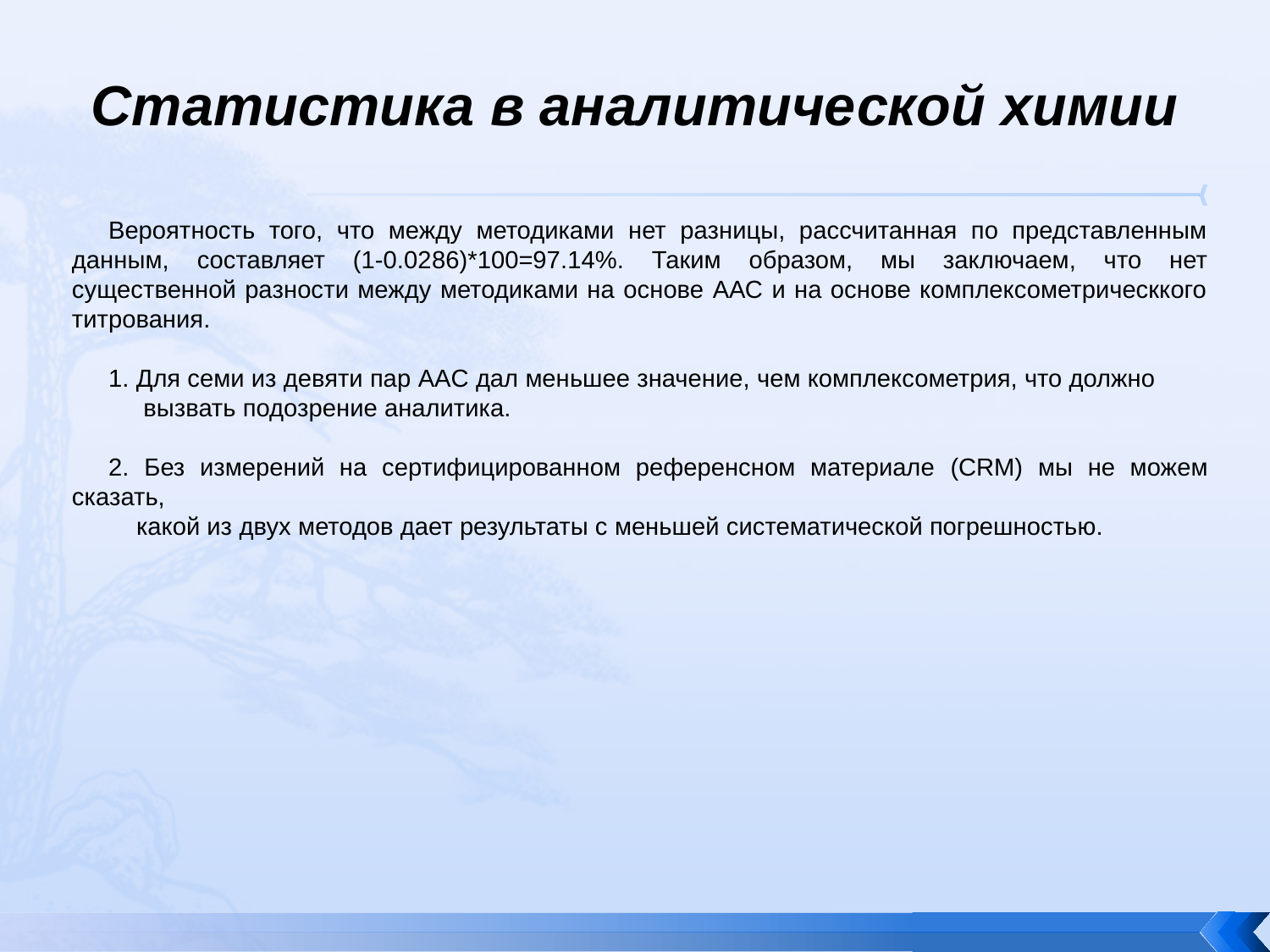

# Статистика в аналитической химии
Вероятность того, что между методиками нет разницы, рассчитанная по представленным данным, составляет (1-0.0286)*100=97.14%. Таким образом, мы заключаем, что нет существенной разности между методиками на основе ААС и на основе комплексометрическкого титрования.

1. Для семи из девяти пар AAC дал меньшее значение, чем комплексометрия, что должно
     вызвать подозрение аналитика.

2. Без измерений на сертифицированном референсном материале (CRM) мы не можем сказать,
    какой из двух методов дает результаты с меньшей систематической погрешностью.